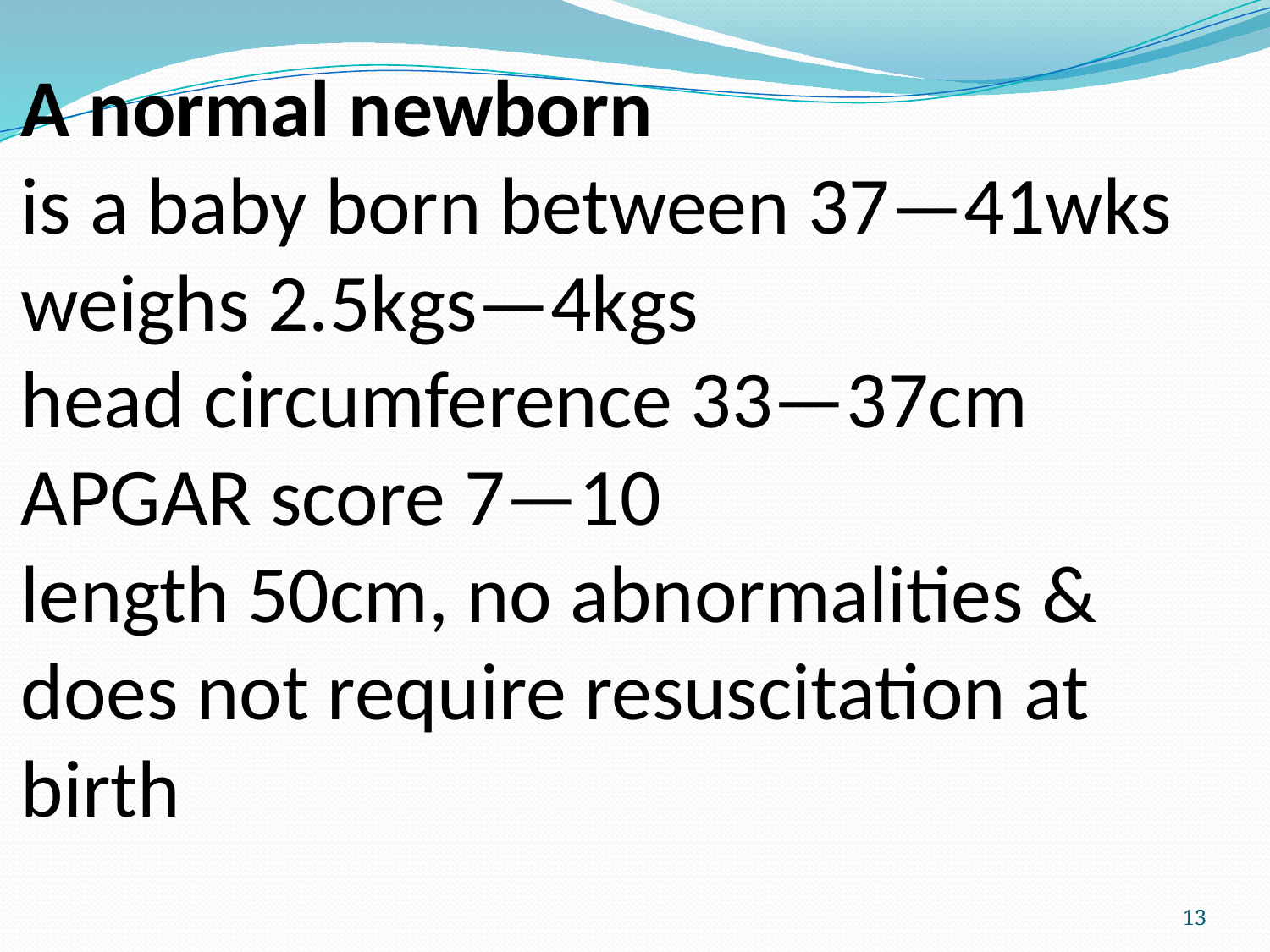

# A normal newborn is a baby born between 37—41wks weighs 2.5kgs—4kgs head circumference 33—37cm APGAR score 7—10 length 50cm, no abnormalities & does not require resuscitation at birth
13